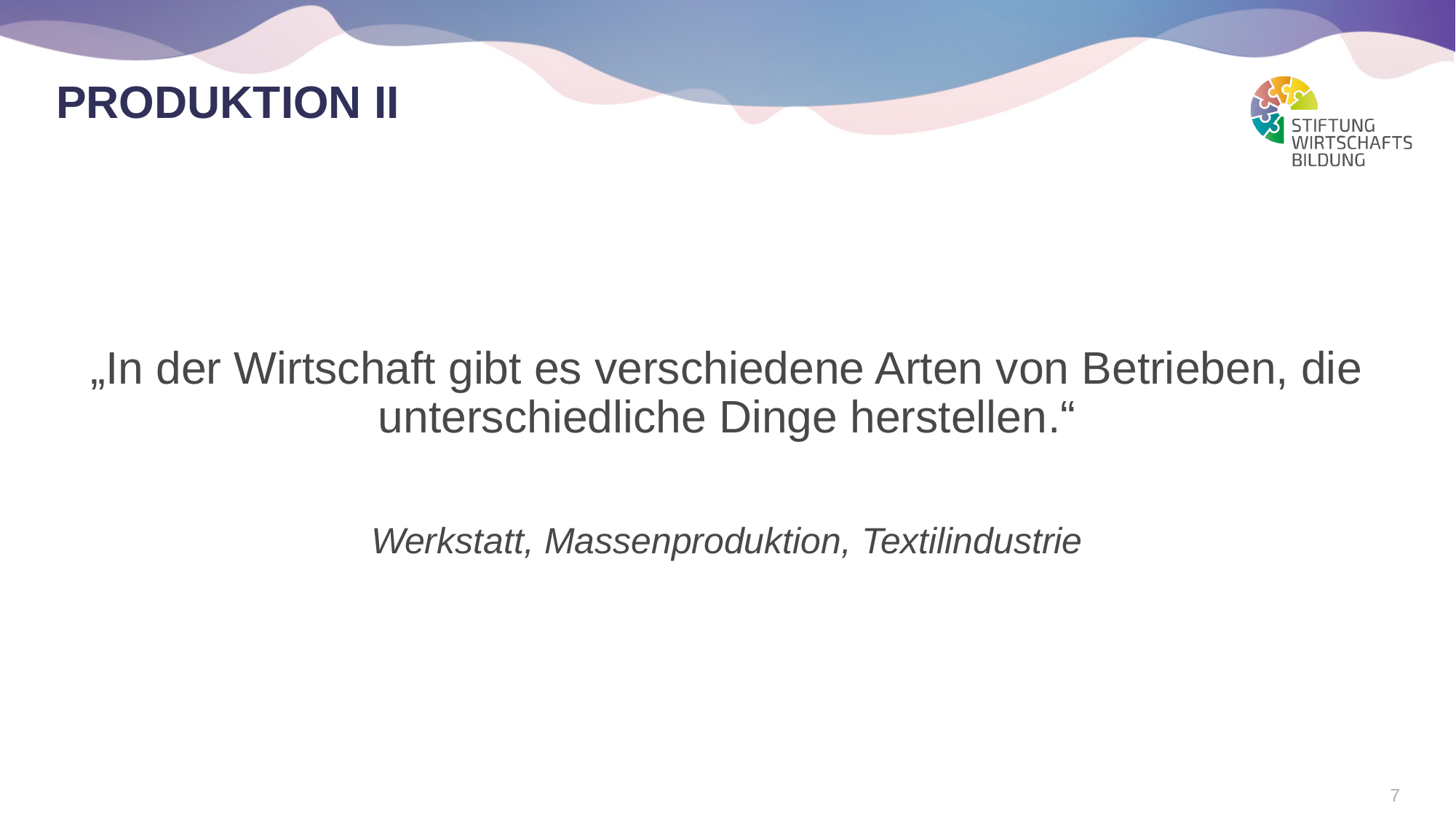

# Produktion II

„In der Wirtschaft gibt es verschiedene Arten von Betrieben, die unterschiedliche Dinge herstellen.“

Werkstatt, Massenproduktion, Textilindustrie
7